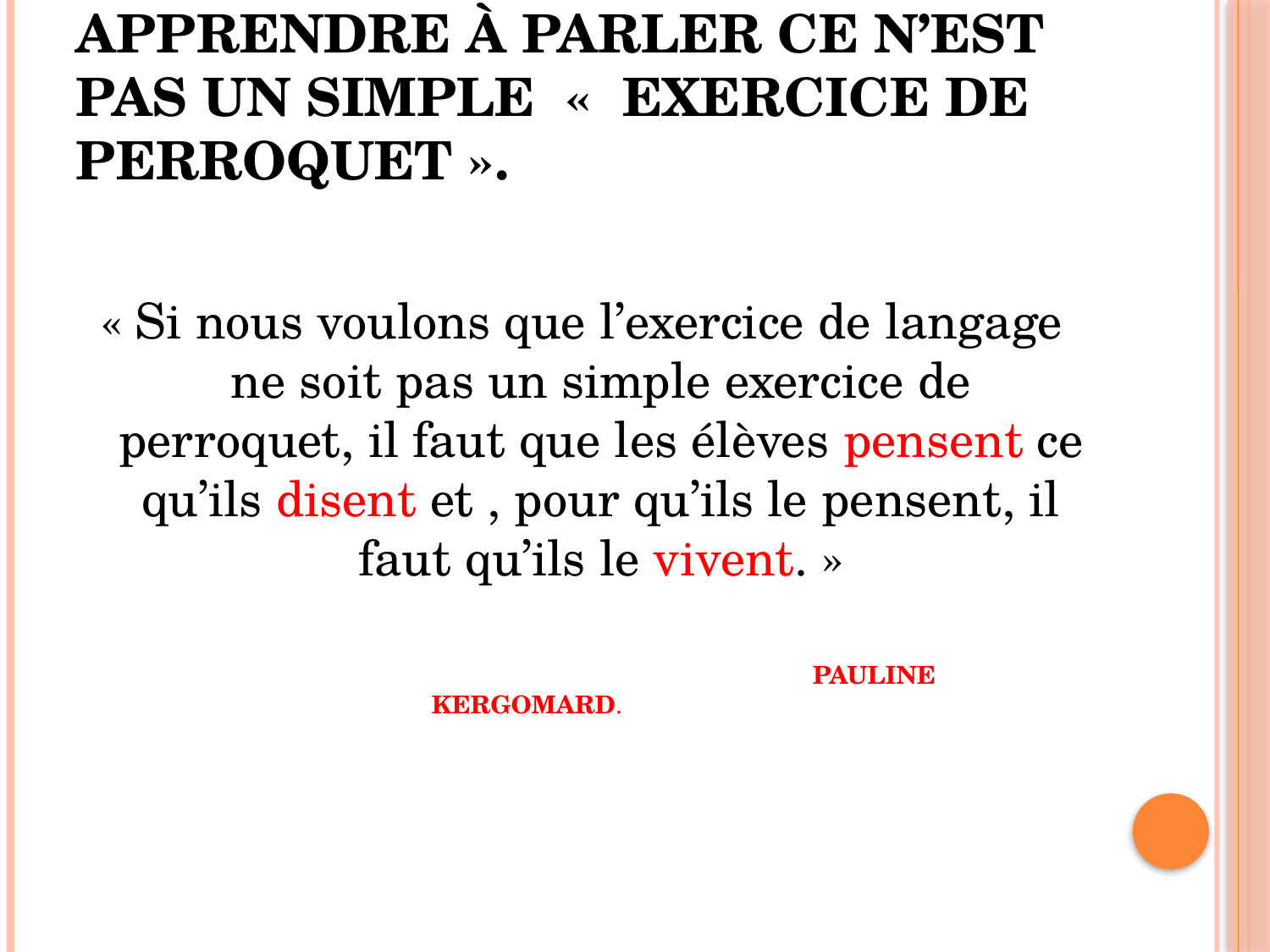

# Apprendre à parler ce n’est pas un simple  «  exercice de perroquet ».

« Si nous voulons que l’exercice de langage ne soit pas un simple exercice de perroquet, il faut que les élèves pensent ce qu’ils disent et , pour qu’ils le pensent, il faut qu’ils le vivent. »

				PAULINE KERGOMARD.